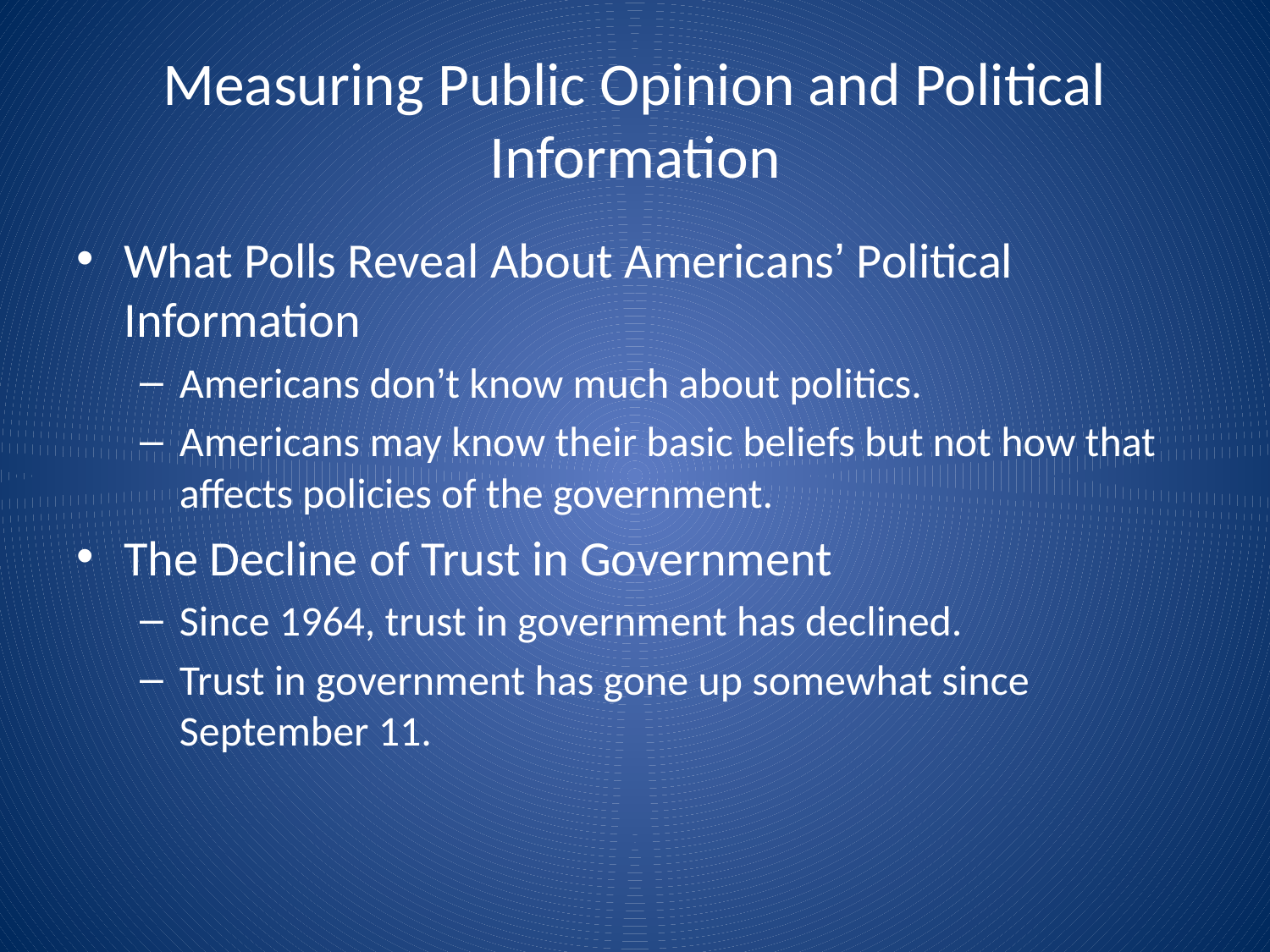

# Measuring Public Opinion and Political Information
What Polls Reveal About Americans’ Political Information
Americans don’t know much about politics.
Americans may know their basic beliefs but not how that affects policies of the government.
The Decline of Trust in Government
Since 1964, trust in government has declined.
Trust in government has gone up somewhat since September 11.